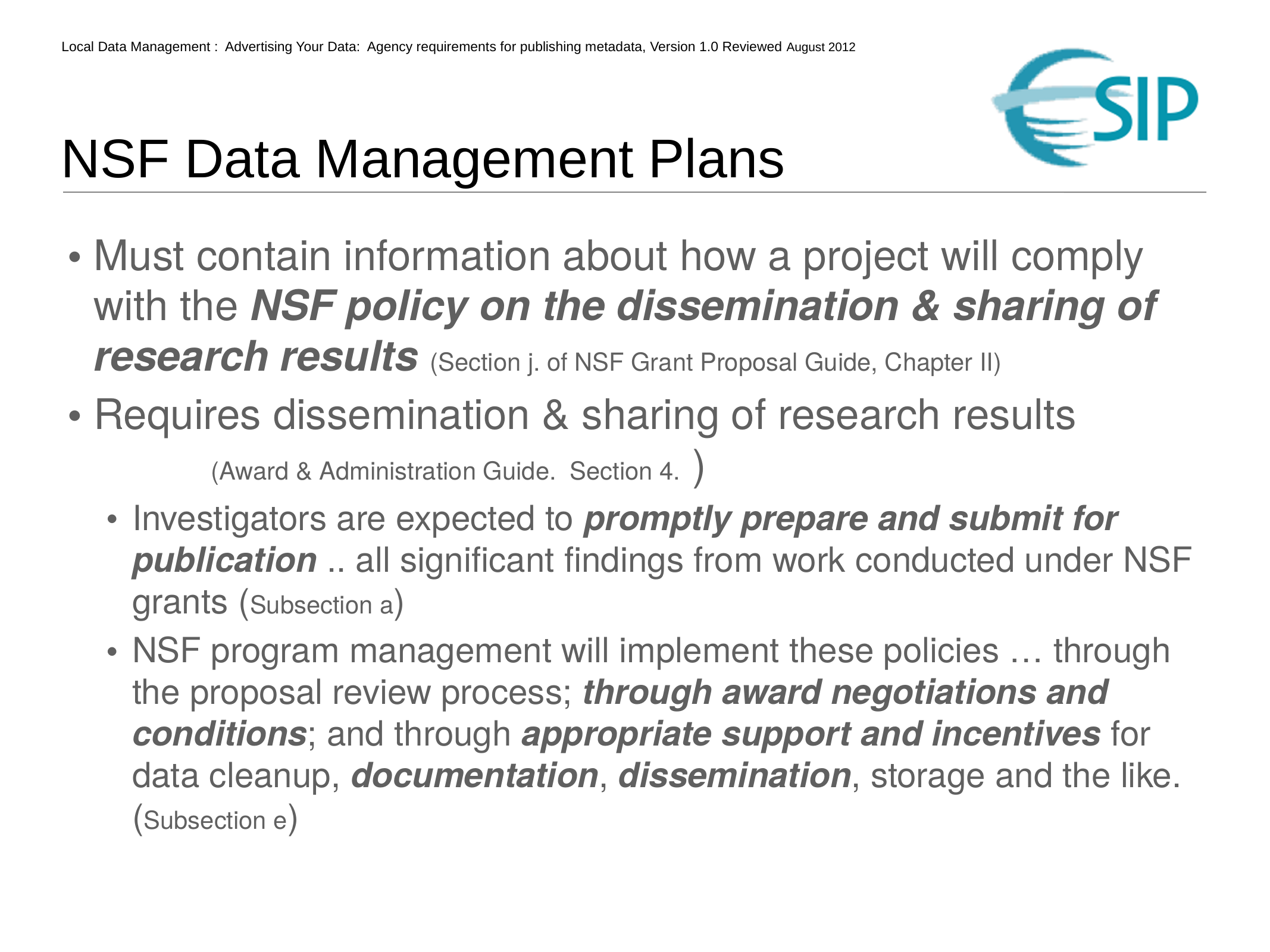

# NSF Data Management Plans
Must contain information about how a project will comply with the NSF policy on the dissemination & sharing of research results (Section j. of NSF Grant Proposal Guide, Chapter II)
Requires dissemination & sharing of research results                      (Award & Administration Guide.  Section 4. )
Investigators are expected to promptly prepare and submit for publication .. all significant findings from work conducted under NSF grants (Subsection a)
NSF program management will implement these policies … through the proposal review process; through award negotiations and conditions; and through appropriate support and incentives for data cleanup, documentation, dissemination, storage and the like. (Subsection e)